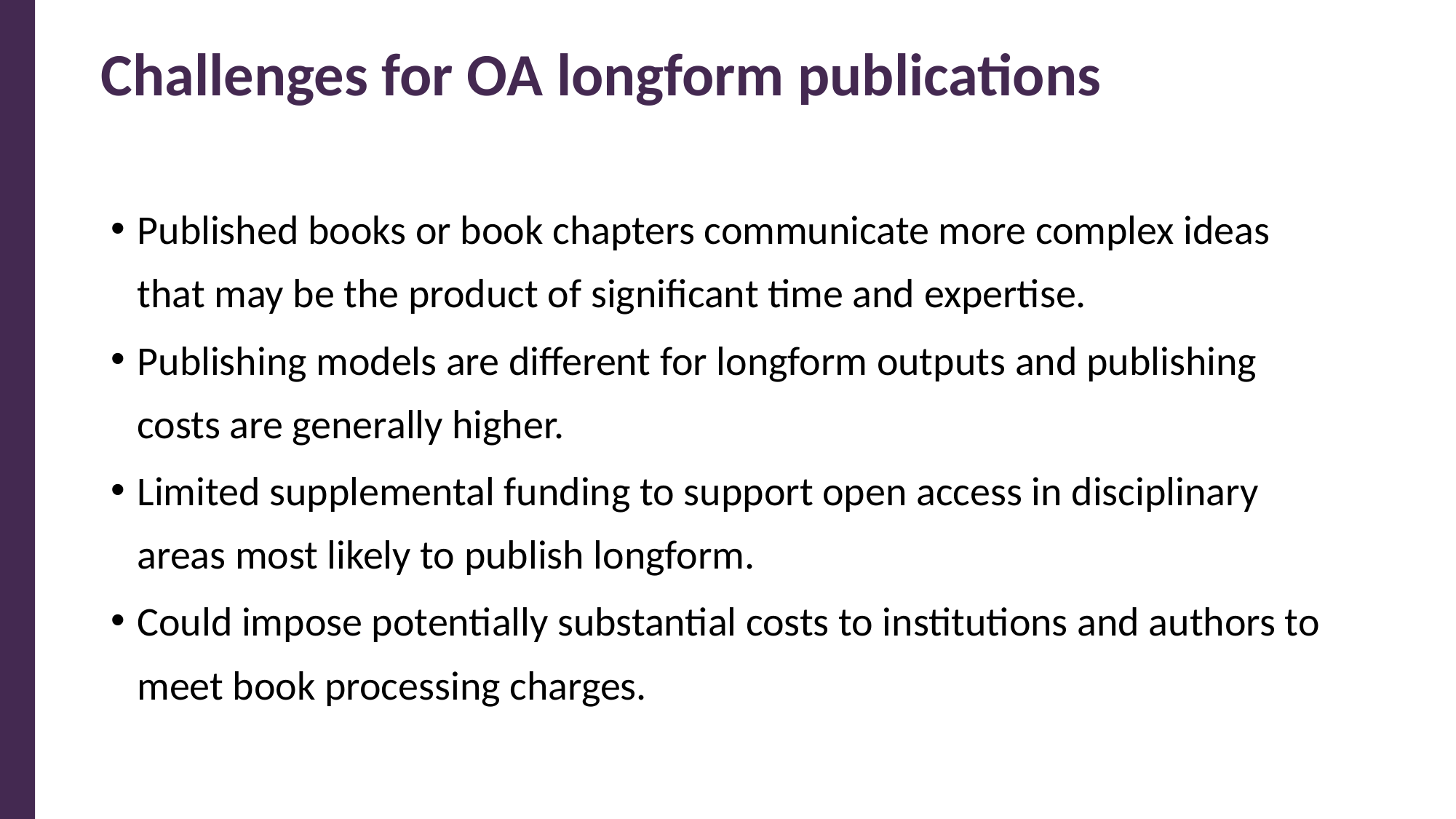

# Challenges for OA longform publications
Published books or book chapters communicate more complex ideas that may be the product of significant time and expertise.
Publishing models are different for longform outputs and publishing costs are generally higher.
Limited supplemental funding to support open access in disciplinary areas most likely to publish longform.
Could impose potentially substantial costs to institutions and authors to meet book processing charges.